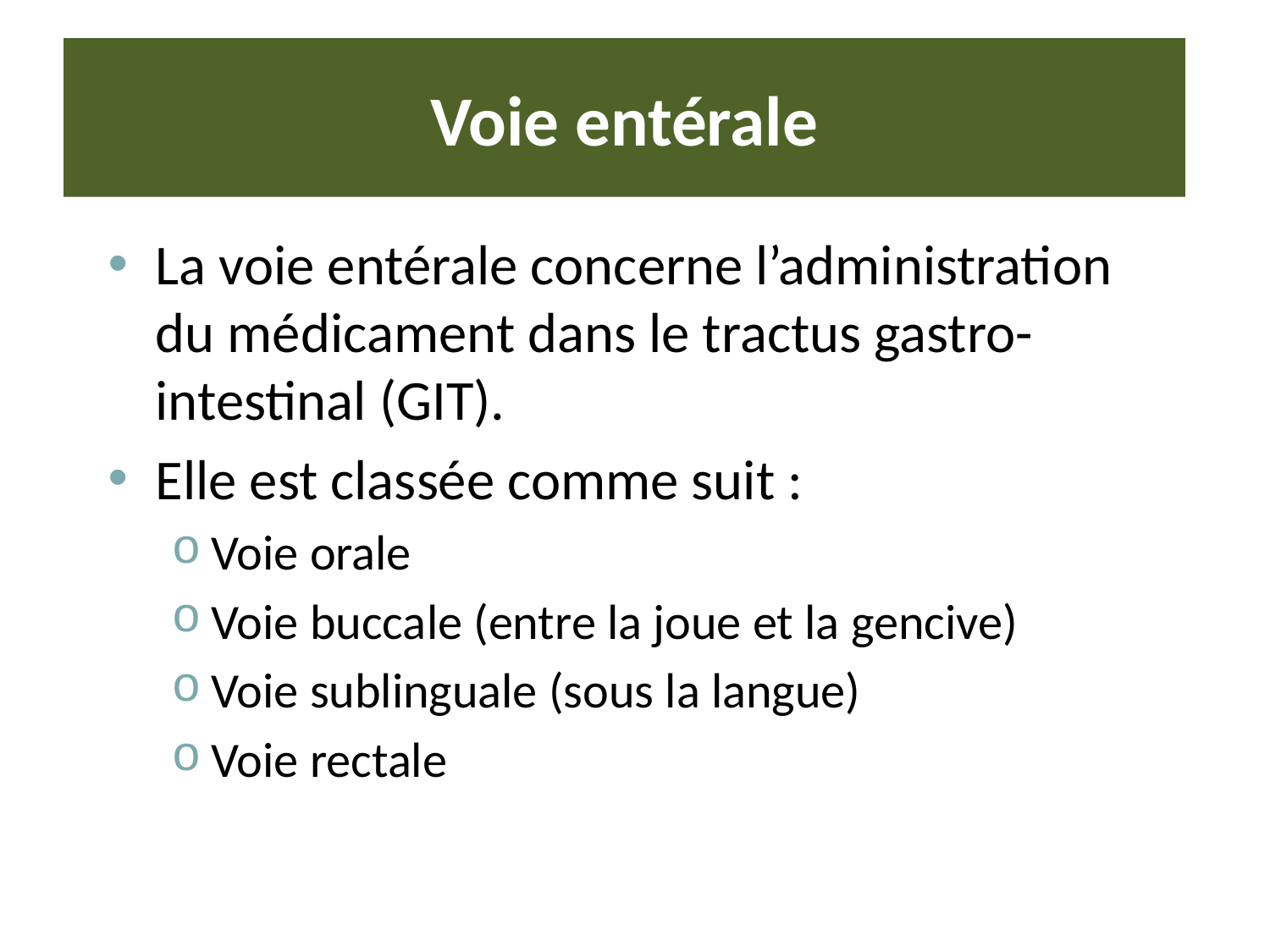

# Voie entérale
La voie entérale concerne l’administration du médicament dans le tractus gastro-intestinal (GIT).
Elle est classée comme suit :
Voie orale
Voie buccale (entre la joue et la gencive)
Voie sublinguale (sous la langue)
Voie rectale